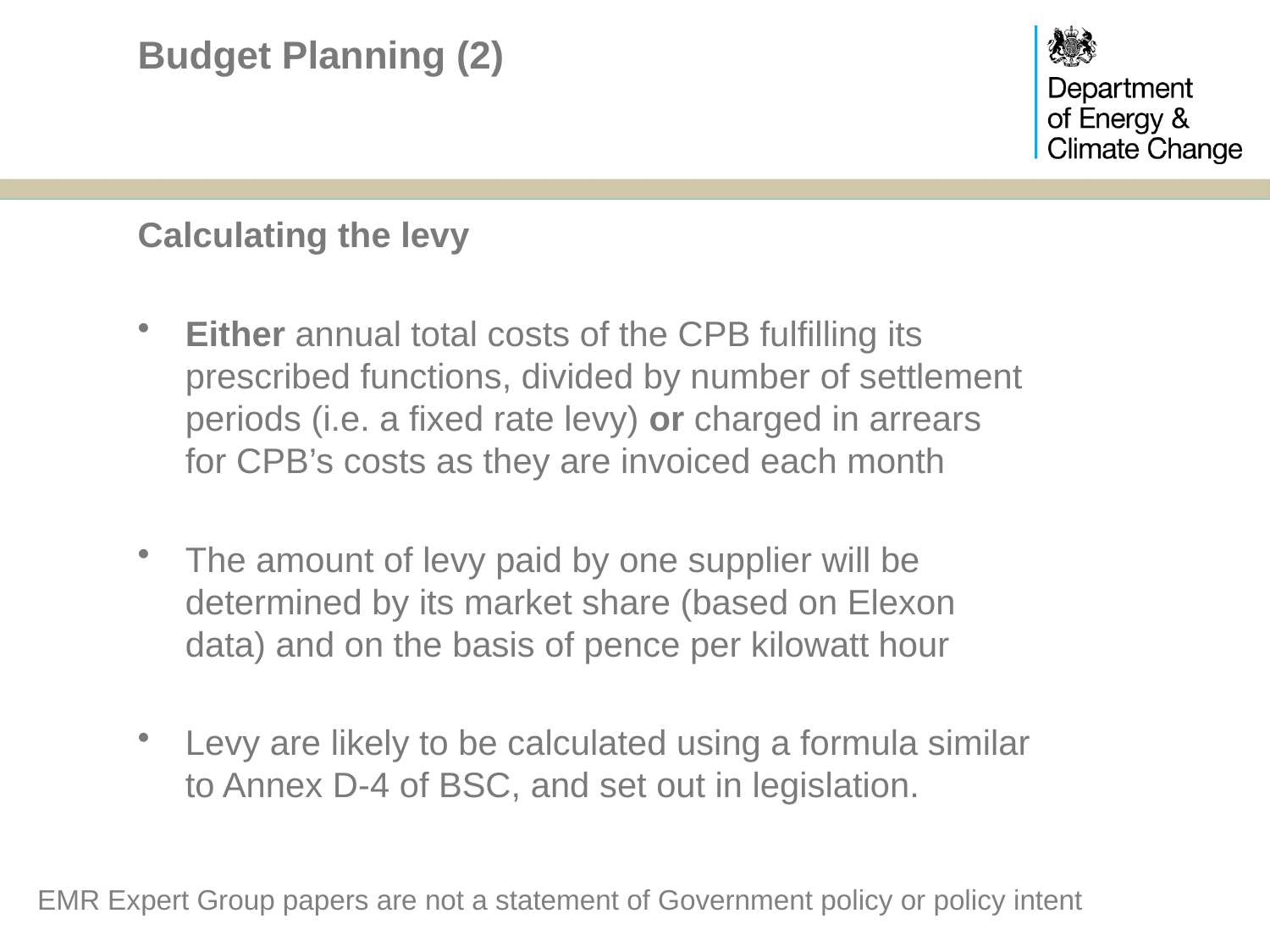

# Budget Planning (2)
Calculating the levy

Either annual total costs of the CPB fulfilling its prescribed functions, divided by number of settlement periods (i.e. a fixed rate levy) or charged in arrears for CPB’s costs as they are invoiced each month

The amount of levy paid by one supplier will be determined by its market share (based on Elexon data) and on the basis of pence per kilowatt hour

Levy are likely to be calculated using a formula similar to Annex D-4 of BSC, and set out in legislation.

EMR Expert Group papers are not a statement of Government policy or policy intent